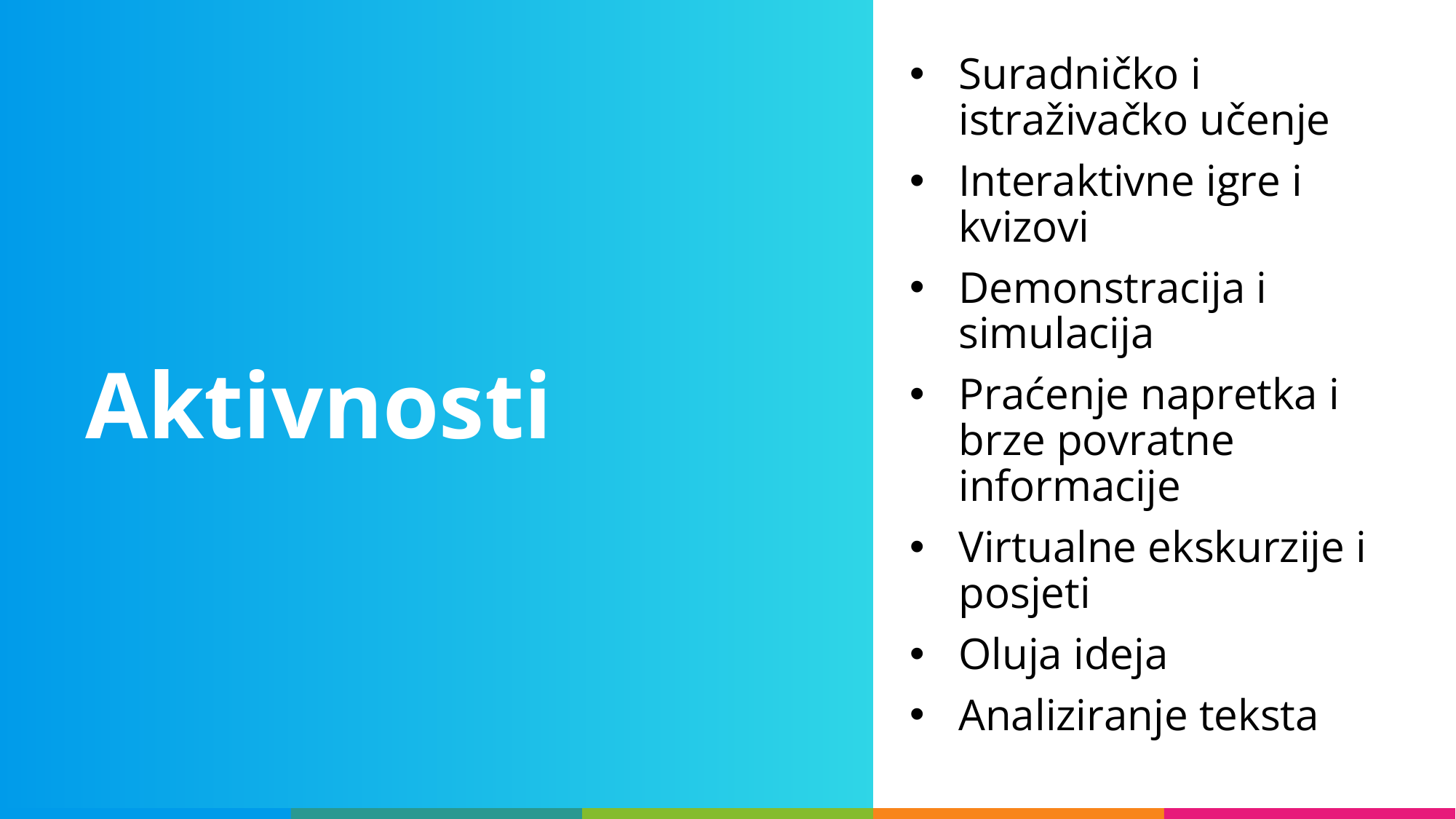

Suradničko i istraživačko učenje
Interaktivne igre i kvizovi
Demonstracija i simulacija
Praćenje napretka i brze povratne informacije
Virtualne ekskurzije i posjeti
Oluja ideja
Analiziranje teksta
# Aktivnosti